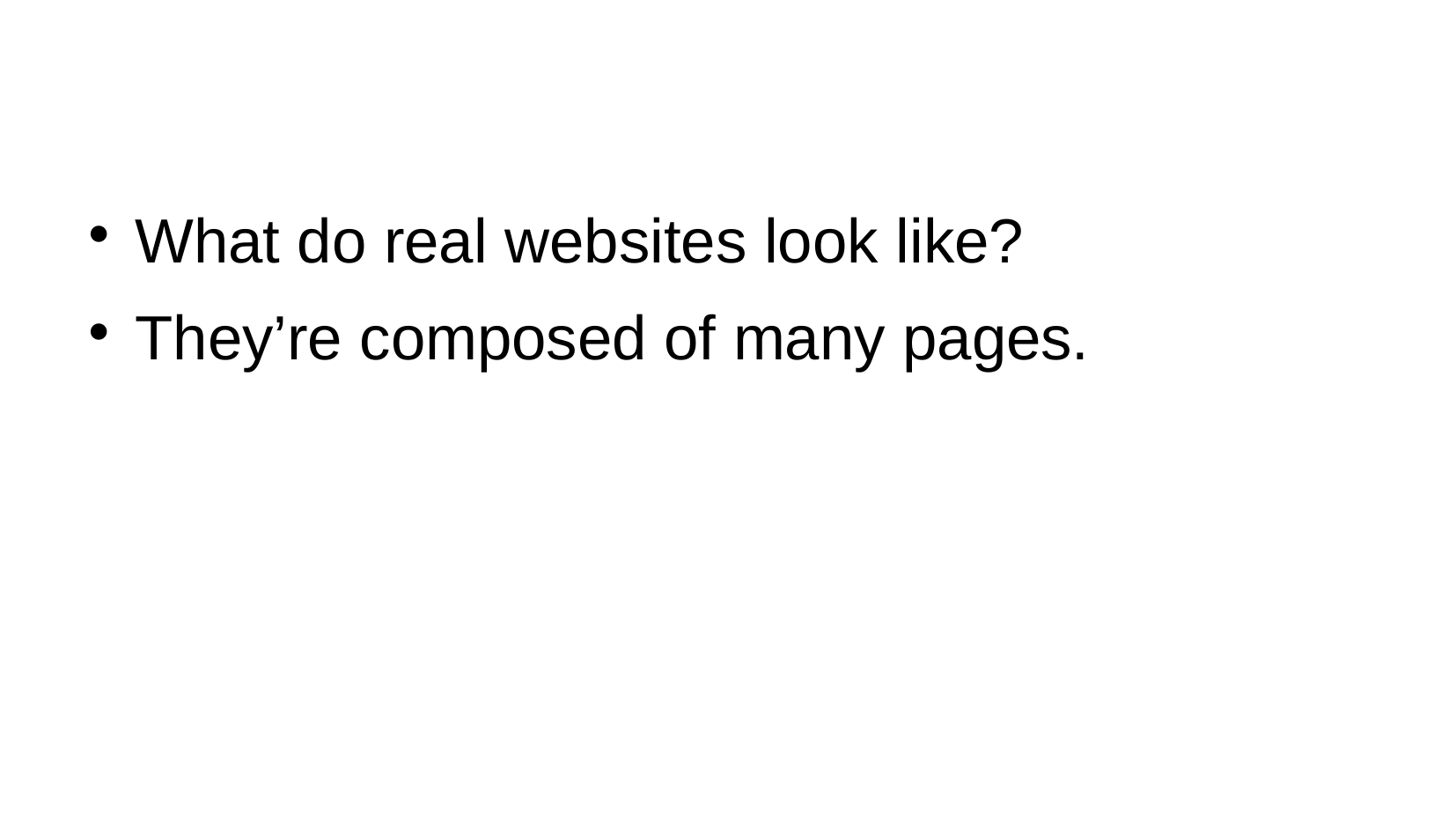

What do real websites look like?
They’re composed of many pages.